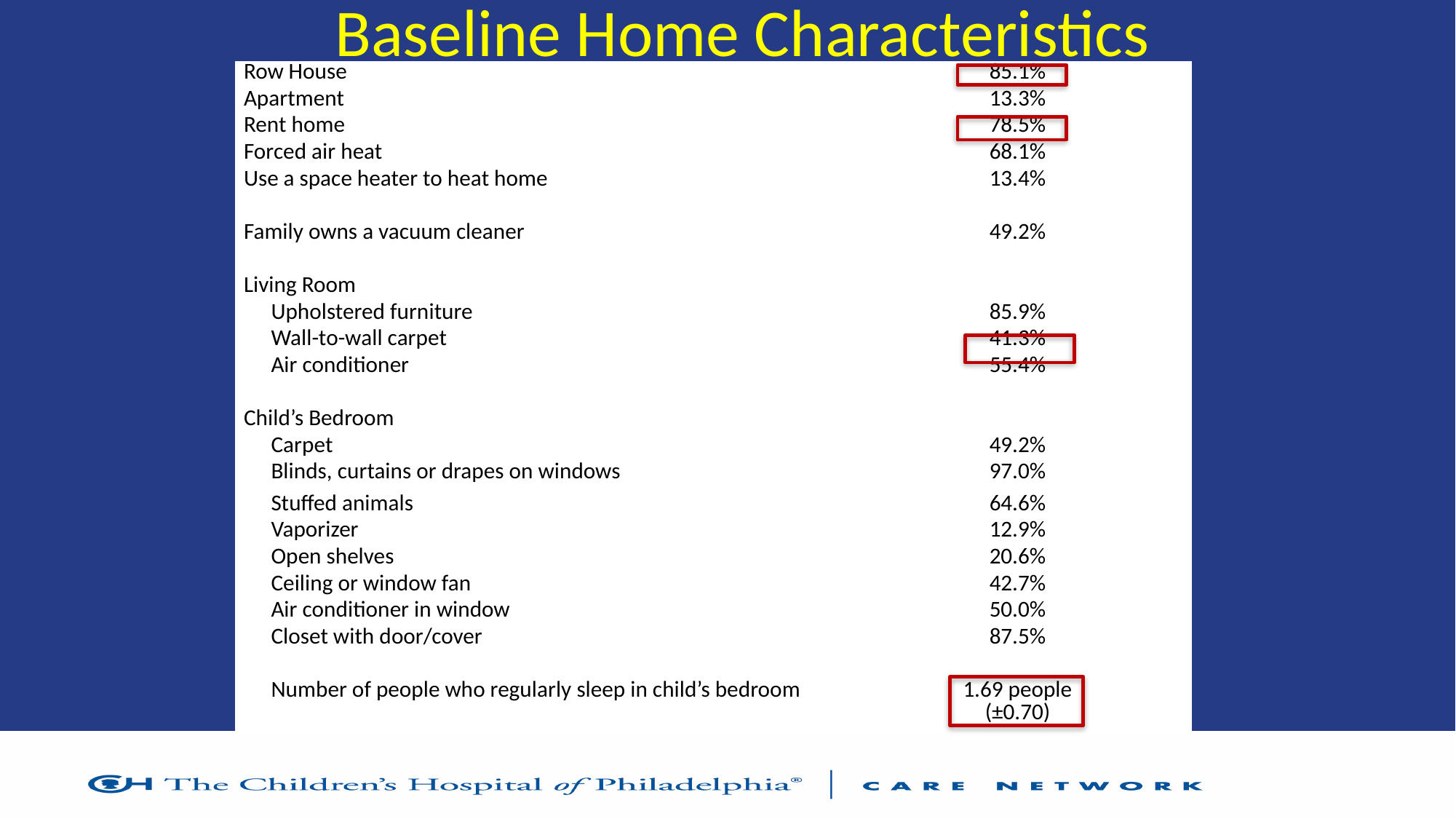

# Baseline Home Characteristics
| Row House | 85.1% |
| --- | --- |
| Apartment | 13.3% |
| Rent home | 78.5% |
| Forced air heat | 68.1% |
| Use a space heater to heat home | 13.4% |
|  |  |
| Family owns a vacuum cleaner | 49.2% |
|  |  |
| Living Room |  |
| Upholstered furniture | 85.9% |
| Wall-to-wall carpet | 41.3% |
| Air conditioner | 55.4% |
|  |  |
| Child’s Bedroom |  |
| Carpet | 49.2% |
| Blinds, curtains or drapes on windows | 97.0% |
| Stuffed animals | 64.6% |
| Vaporizer | 12.9% |
| Open shelves | 20.6% |
| Ceiling or window fan | 42.7% |
| Air conditioner in window | 50.0% |
| Closet with door/cover | 87.5% |
|  |  |
| Number of people who regularly sleep in child’s bedroom | 1.69 people (±0.70) |